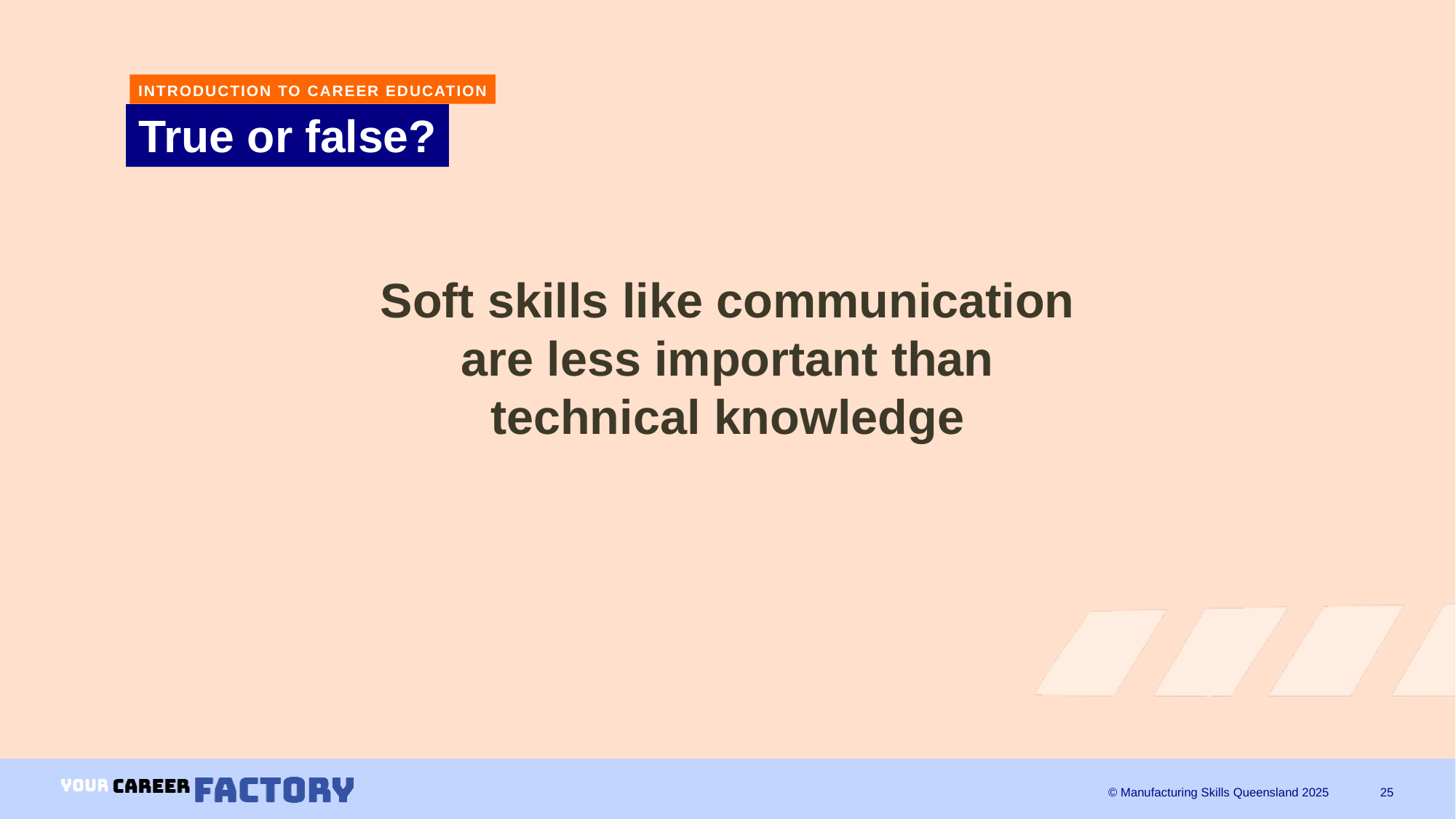

INTRODUCTION TO CAREER EDUCATION
# True or false?
Soft skills like communication are less important than technical knowledge